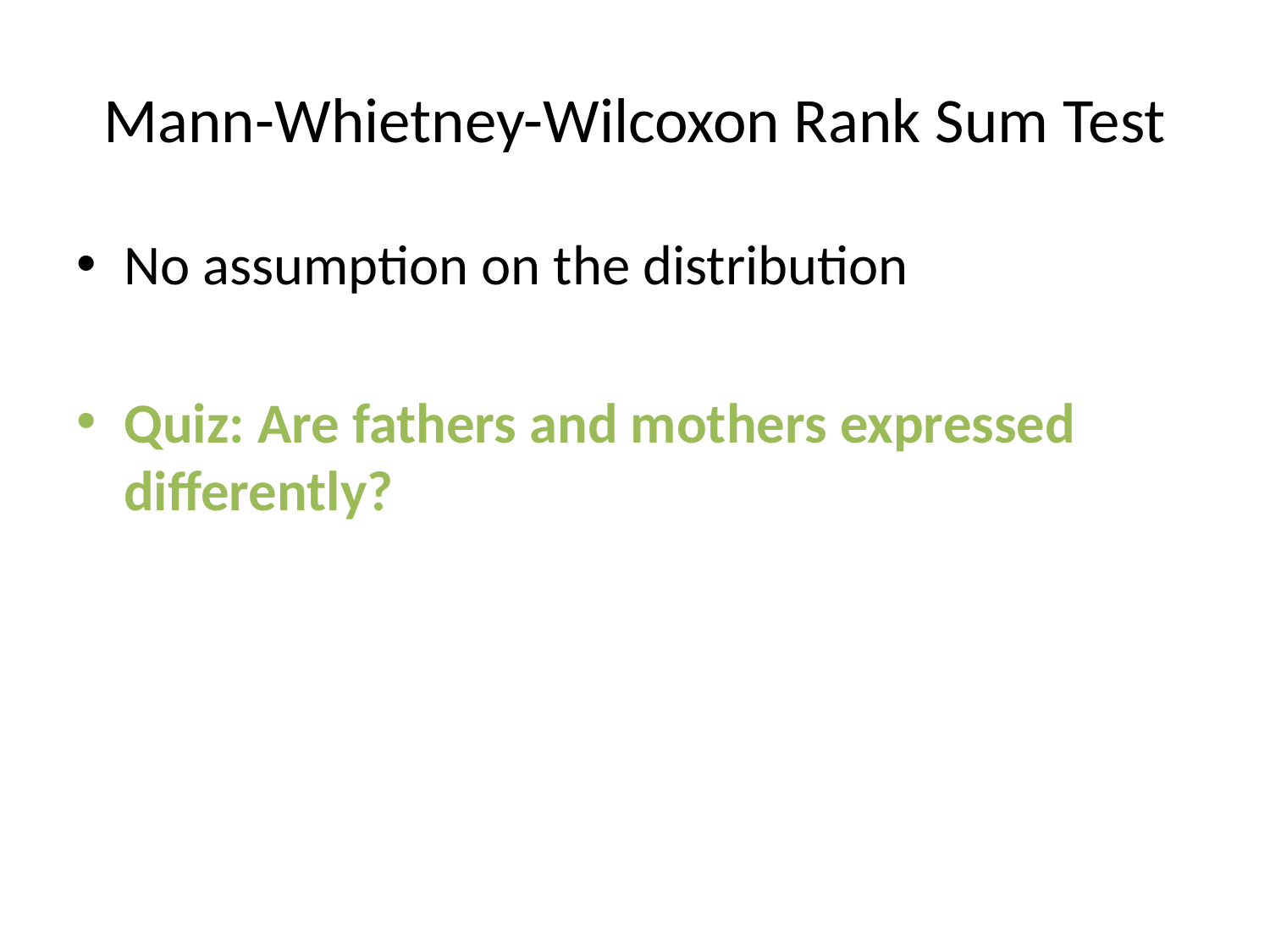

# Mann-Whietney-Wilcoxon Rank Sum Test
No assumption on the distribution

Quiz: Are fathers and mothers expressed differently?